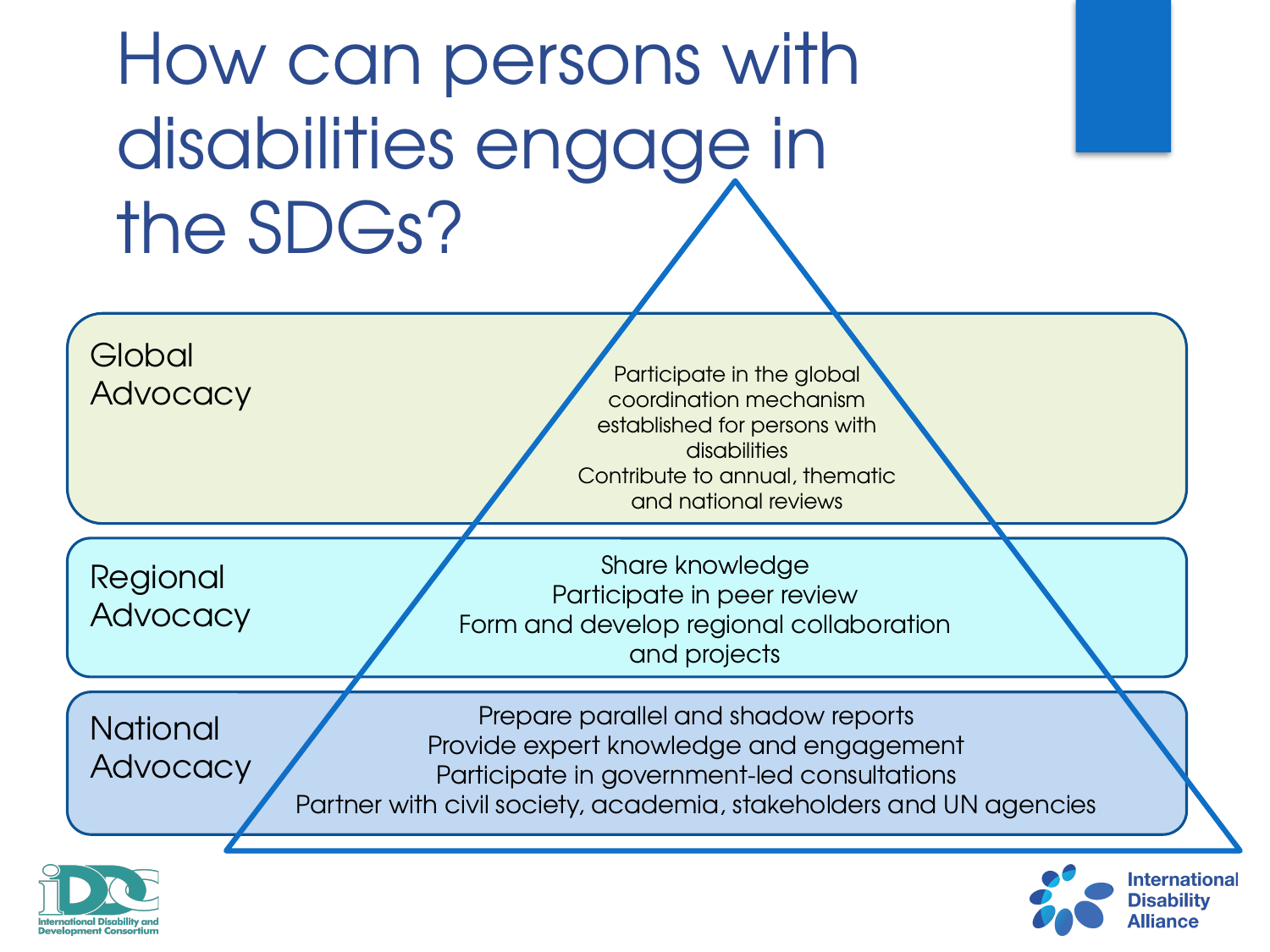

How can persons with disabilities engage in the SDGs?

Participate in the global coordination mechanism established for persons with disabilities
Contribute to annual, thematic and national reviews
Global Advocacy

Share knowledge
Participate in peer review
Form and develop regional collaboration and projects
Regional Advocacy

Prepare parallel and shadow reports
Provide expert knowledge and engagement
Participate in government-led consultations
Partner with civil society, academia, stakeholders and UN agencies
National Advocacy